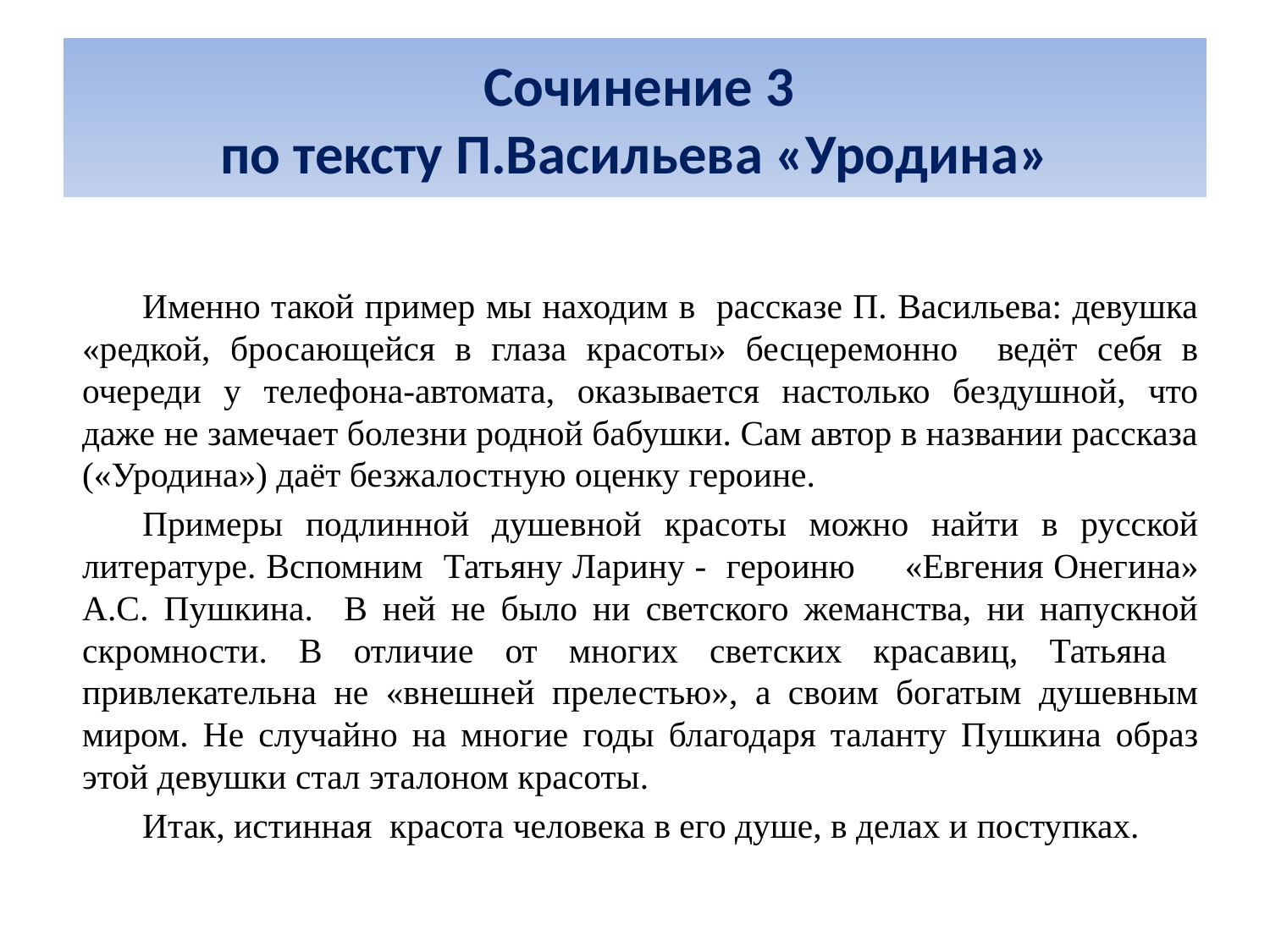

# Сочинение 3 по тексту П.Васильева «Уродина»

Именно такой пример мы находим в  рассказе П. Васильева: девушка «редкой, бросающейся в глаза красоты» бесцеремонно  ведёт себя в очереди у телефона-автомата, оказывается настолько бездушной, что даже не замечает болезни родной бабушки. Сам автор в названии рассказа («Уродина») даёт безжалостную оценку героине.
Примеры подлинной душевной красоты можно найти в русской литературе. Вспомним  Татьяну Ларину -  героиню     «Евгения Онегина» А.С. Пушкина.  В ней не было ни светского жеманства, ни напускной скромности. В отличие от многих светских красавиц, Татьяна  привлекательна не «внешней прелестью», а своим богатым душевным миром. Не случайно на многие годы благодаря таланту Пушкина образ этой девушки стал эталоном красоты.
Итак, истинная  красота человека в его душе, в делах и поступках.